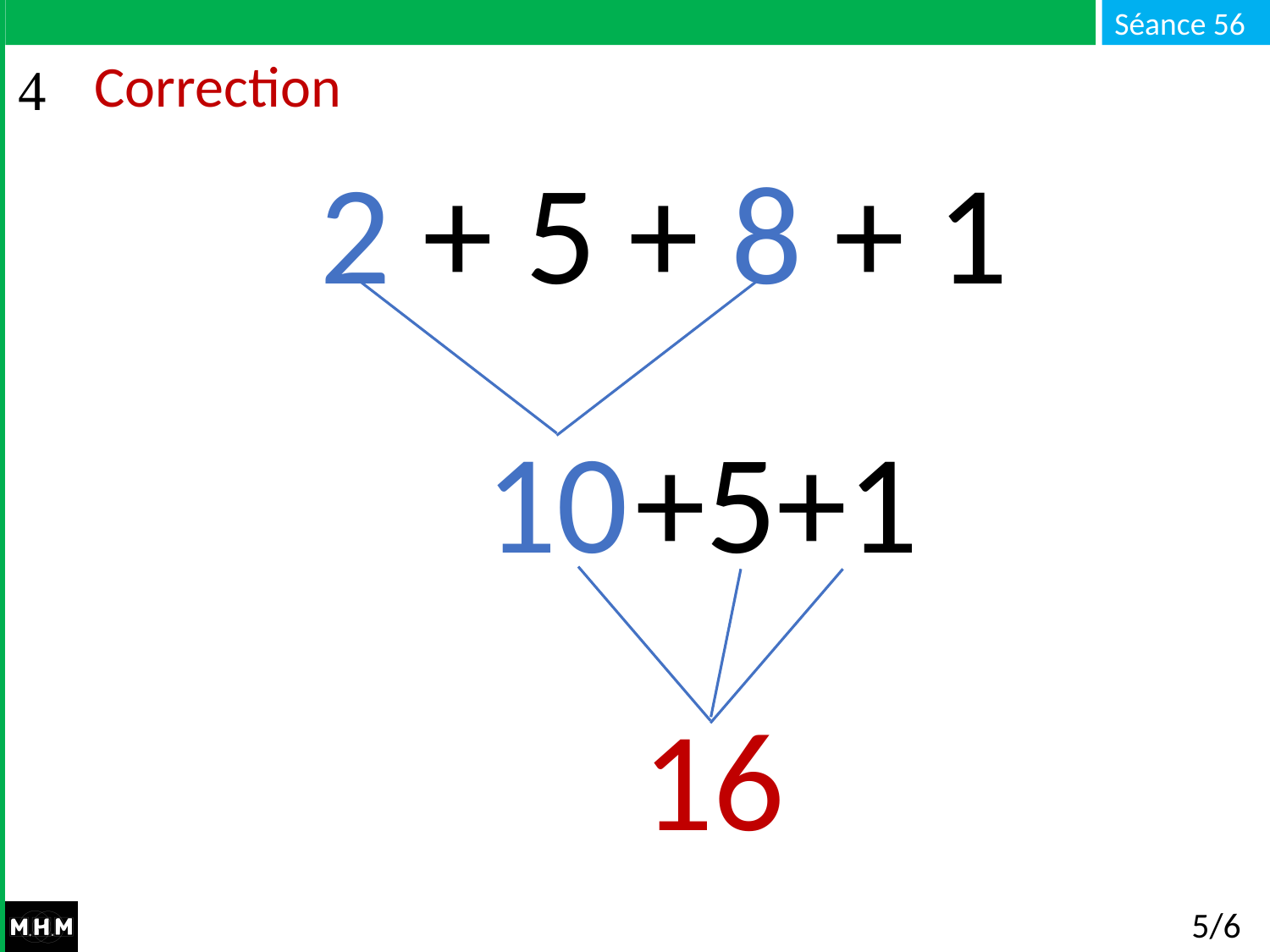

# Correction
2 + 5 + 8 + 1
+5+1
10
16
5/6